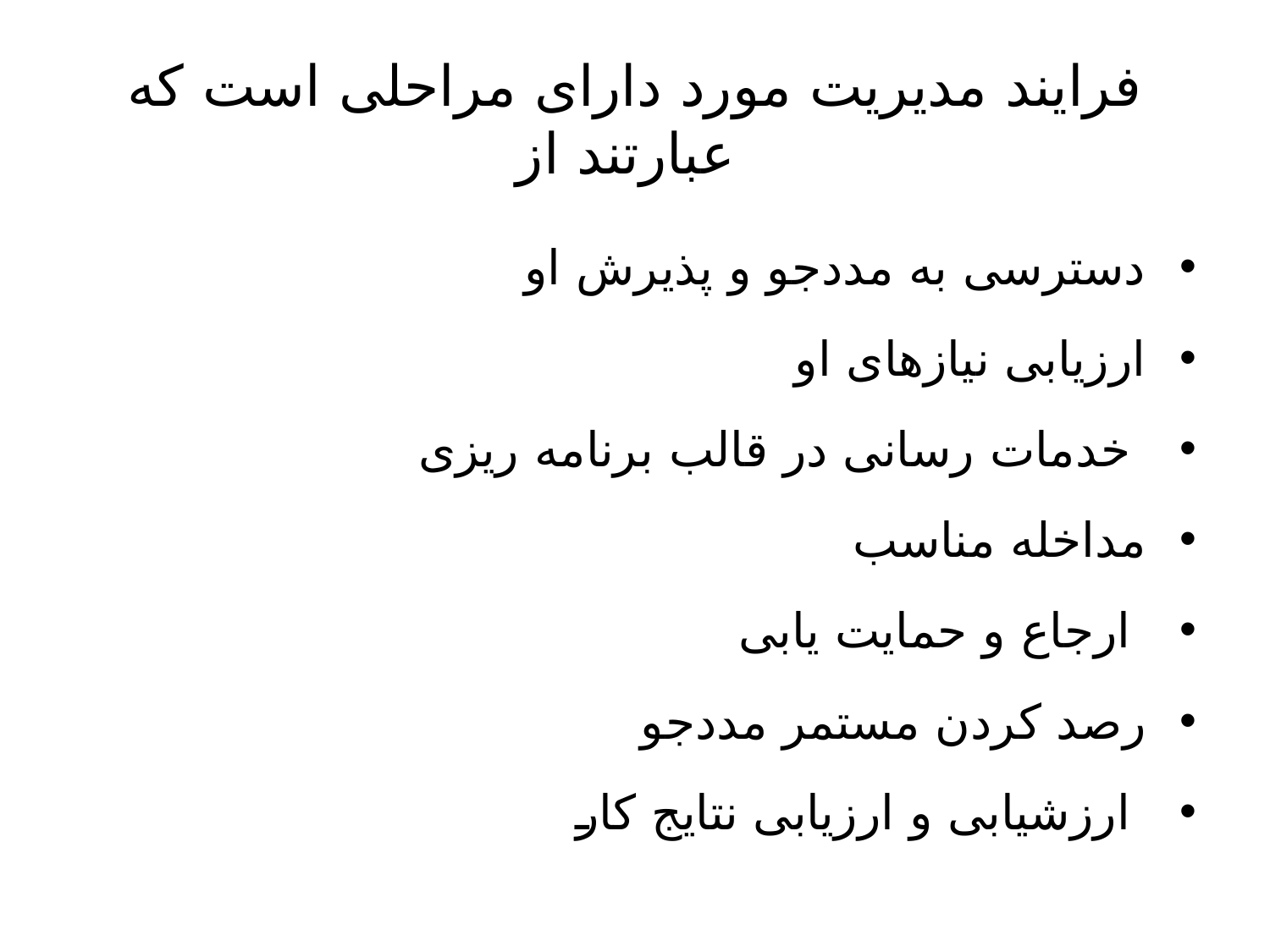

# فرایند مدیریت مورد دارای مراحلی است که عبارتند از
دسترسی به مددجو و پذیرش او
ارزیابی نیازهای او
 خدمات رسانی در قالب برنامه ریزی
مداخله مناسب
 ارجاع و حمایت یابی
رصد کردن مستمر مددجو
 ارزشیابی و ارزیابی نتایج کار